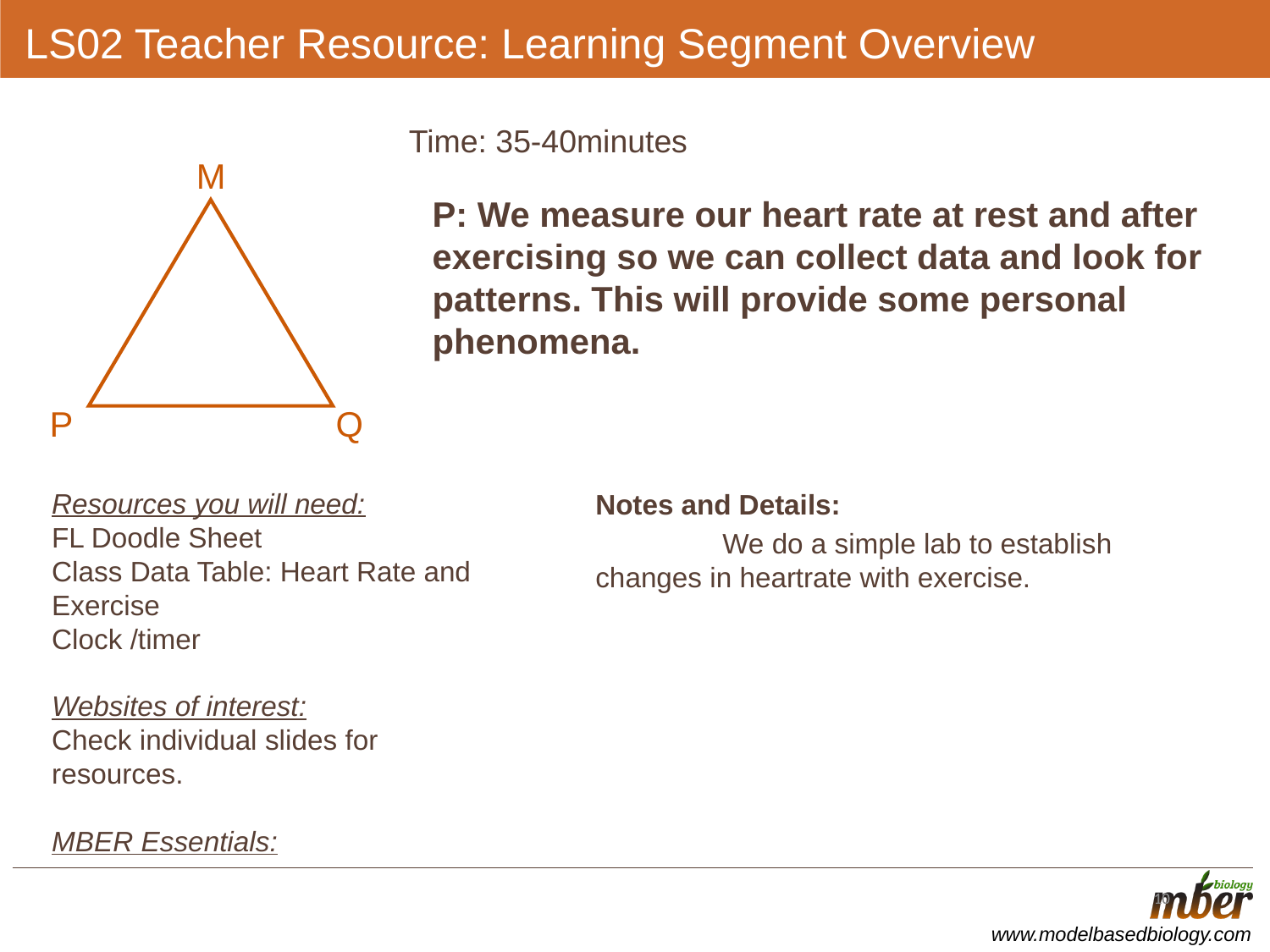

# LS02 Teacher Resource: Learning Segment Overview
Time: 35-40minutes
M

Q
P
P: We measure our heart rate at rest and after exercising so we can collect data and look for patterns. This will provide some personal phenomena.
Resources you will need:
FL Doodle Sheet
Class Data Table: Heart Rate and Exercise
Clock /timer

Websites of interest:
Check individual slides for resources.

MBER Essentials:
Notes and Details:
	We do a simple lab to establish changes in heartrate with exercise.
10
10